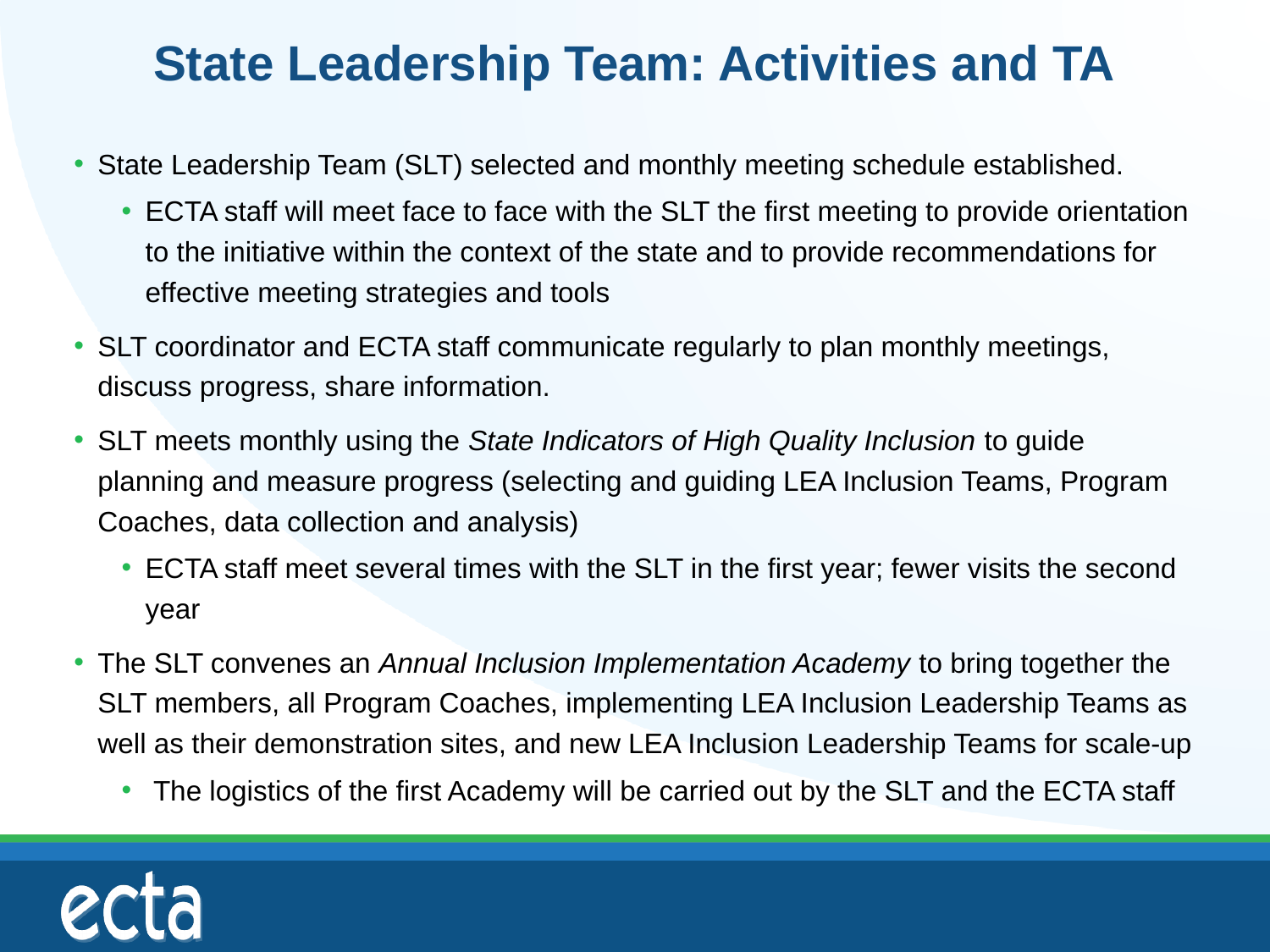

# State Leadership Team: Activities and TA
State Leadership Team (SLT) selected and monthly meeting schedule established.
ECTA staff will meet face to face with the SLT the first meeting to provide orientation to the initiative within the context of the state and to provide recommendations for effective meeting strategies and tools
SLT coordinator and ECTA staff communicate regularly to plan monthly meetings, discuss progress, share information.
SLT meets monthly using the State Indicators of High Quality Inclusion to guide planning and measure progress (selecting and guiding LEA Inclusion Teams, Program Coaches, data collection and analysis)
ECTA staff meet several times with the SLT in the first year; fewer visits the second year
The SLT convenes an Annual Inclusion Implementation Academy to bring together the SLT members, all Program Coaches, implementing LEA Inclusion Leadership Teams as well as their demonstration sites, and new LEA Inclusion Leadership Teams for scale-up
 The logistics of the first Academy will be carried out by the SLT and the ECTA staff